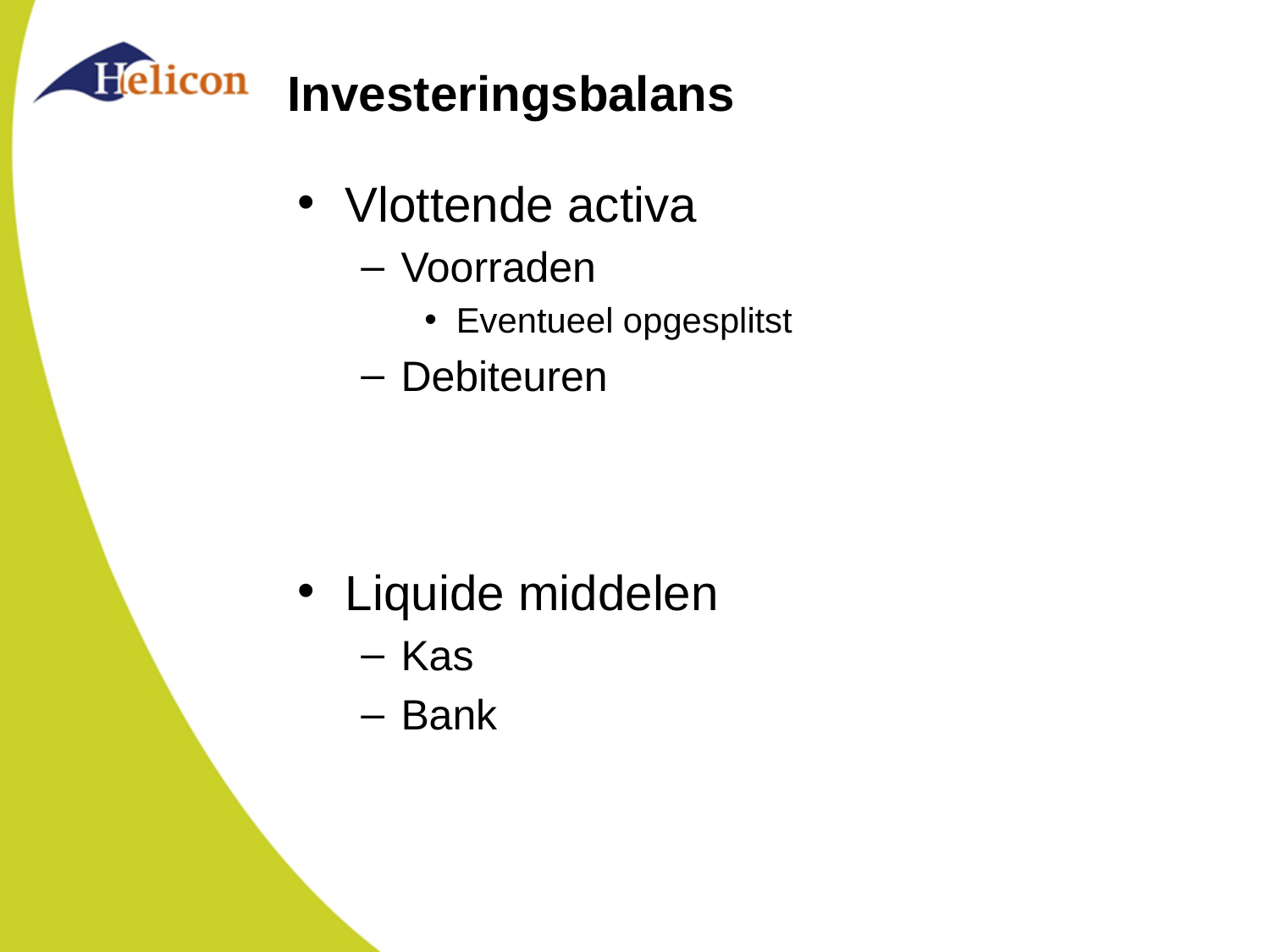

# Investeringsbalans
Vlottende activa
Voorraden
Eventueel opgesplitst
Debiteuren

Liquide middelen
Kas
Bank